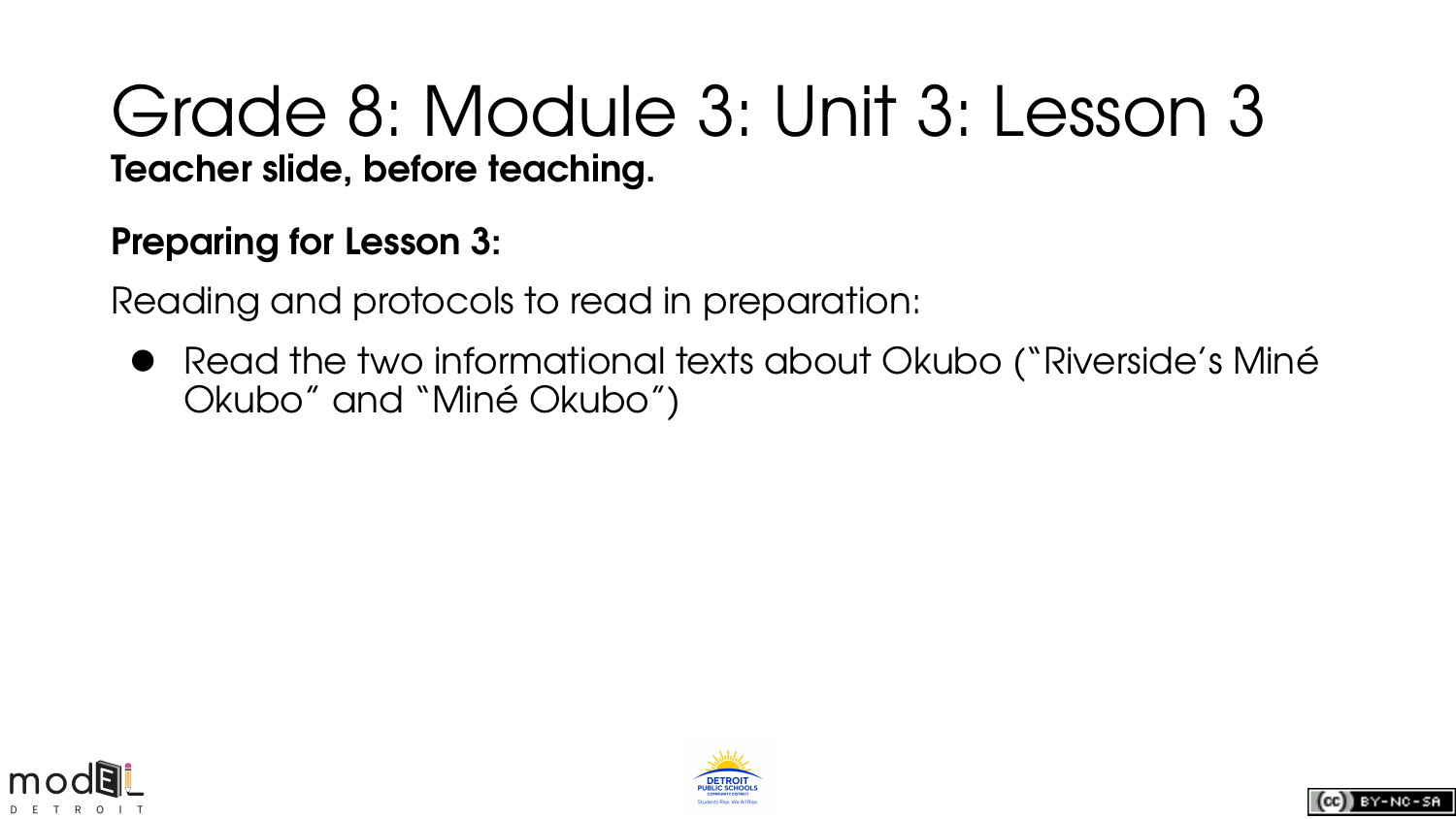

# Grade 8: Module 3: Unit 3: Lesson 3
Teacher slide, before teaching.

Preparing for Lesson 3:
Reading and protocols to read in preparation:
Read the two informational texts about Okubo (“Riverside’s Miné Okubo” and “Miné Okubo”)